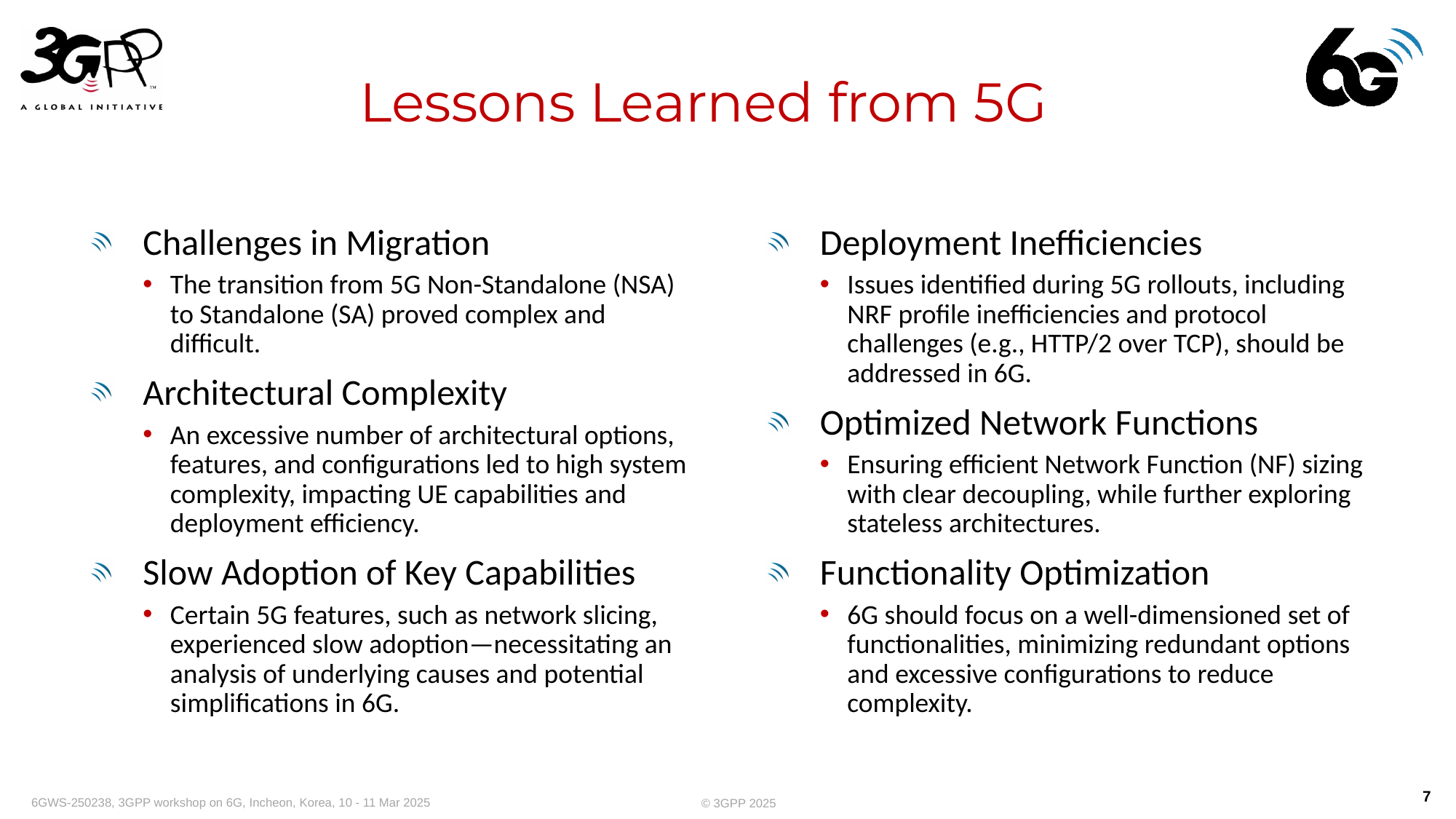

# Lessons Learned from 5G
Challenges in Migration
The transition from 5G Non-Standalone (NSA) to Standalone (SA) proved complex and difficult.
Architectural Complexity
An excessive number of architectural options, features, and configurations led to high system complexity, impacting UE capabilities and deployment efficiency.
Slow Adoption of Key Capabilities
Certain 5G features, such as network slicing, experienced slow adoption—necessitating an analysis of underlying causes and potential simplifications in 6G.
Deployment Inefficiencies
Issues identified during 5G rollouts, including NRF profile inefficiencies and protocol challenges (e.g., HTTP/2 over TCP), should be addressed in 6G.
Optimized Network Functions
Ensuring efficient Network Function (NF) sizing with clear decoupling, while further exploring stateless architectures.
Functionality Optimization
6G should focus on a well-dimensioned set of functionalities, minimizing redundant options and excessive configurations to reduce complexity.